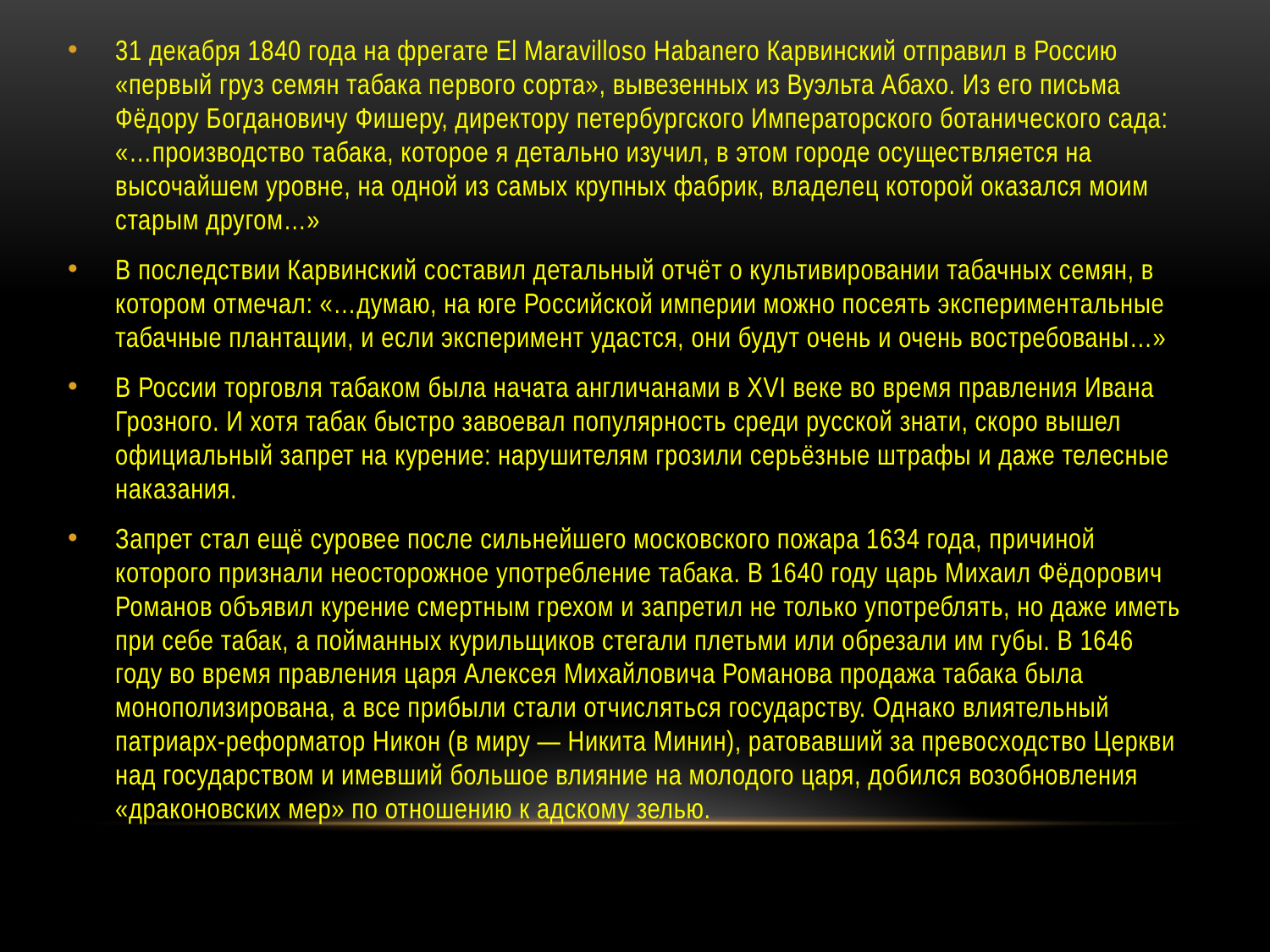

31 декабря 1840 года на фрегате El Maravilloso Habanero Карвинский отправил в Россию «первый груз семян табака первого сорта», вывезенных из Вуэльта Абахо. Из его письма Фёдору Богдановичу Фишеру, директору петербургского Императорского ботанического сада: «…производство табака, которое я детально изучил, в этом городе осуществляется на высочайшем уровне, на одной из самых крупных фабрик, владелец которой оказался моим старым другом…»
В последствии Карвинский составил детальный отчёт о культивировании табачных семян, в котором отмечал: «…думаю, на юге Российской империи можно посеять экспериментальные табачные плантации, и если эксперимент удастся, они будут очень и очень востребованы…»
В России торговля табаком была начата англичанами в XVI веке во время правления Ивана Грозного. И хотя табак быстро завоевал популярность среди русской знати, скоро вышел официальный запрет на курение: нарушителям грозили серьёзные штрафы и даже телесные наказания.
Запрет стал ещё суровее после сильнейшего московского пожара 1634 года, причиной которого признали неосторожное употребление табака. В 1640 году царь Михаил Фёдорович Романов объявил курение смертным грехом и запретил не только употреблять, но даже иметь при себе табак, а пойманных курильщиков стегали плетьми или обрезали им губы. В 1646 году во время правления царя Алексея Михайловича Романова продажа табака была монополизирована, а все прибыли стали отчисляться государству. Однако влиятельный патриарх-реформатор Никон (в миру — Никита Минин), ратовавший за превосходство Церкви над государством и имевший большое влияние на молодого царя, добился возобновления «драконовских мер» по отношению к адскому зелью.